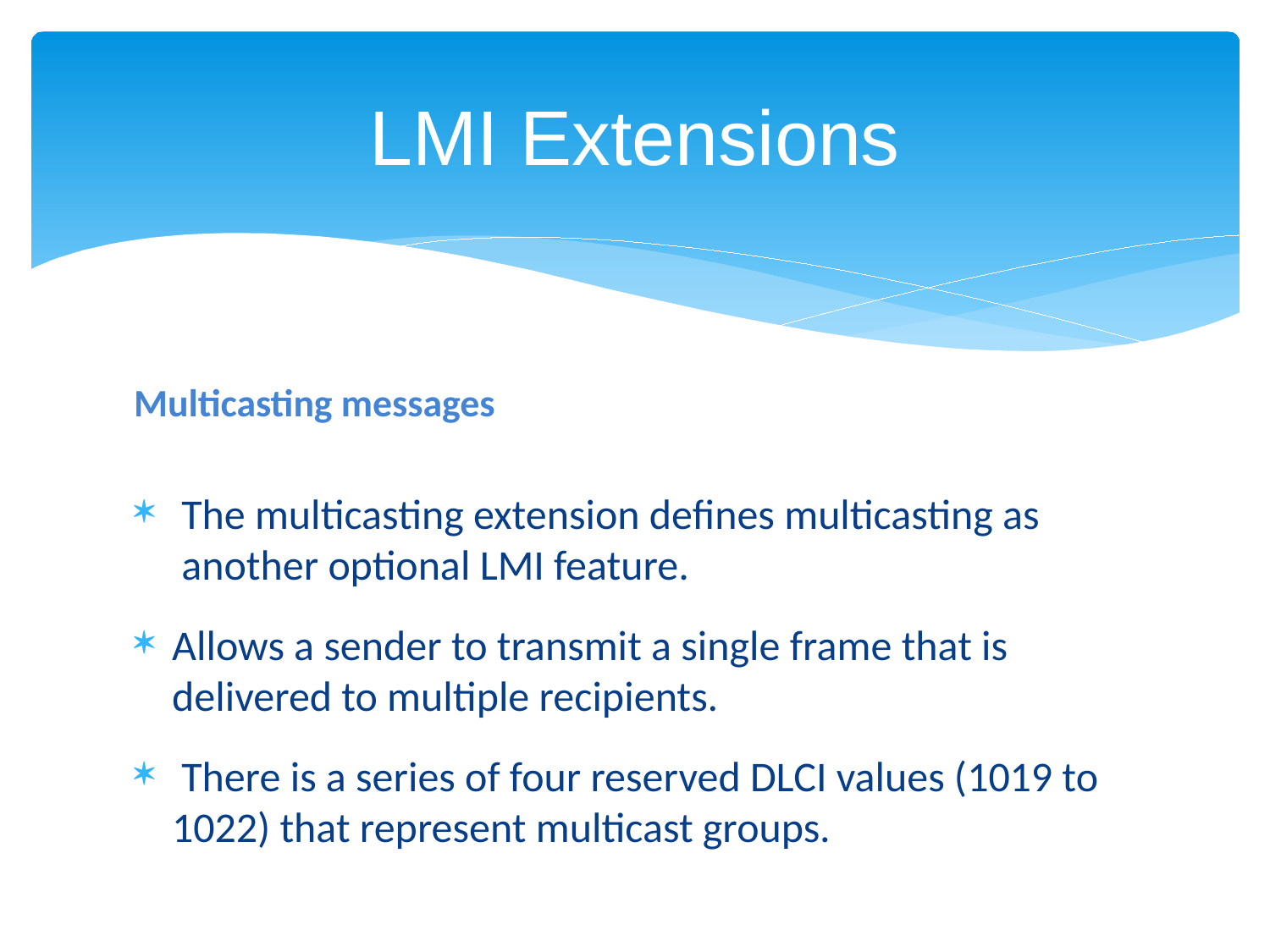

# LMI Extensions
Multicasting messages

The multicasting extension defines multicasting as another optional LMI feature.
Allows a sender to transmit a single frame that is delivered to multiple recipients.
 There is a series of four reserved DLCI values (1019 to 1022) that represent multicast groups.